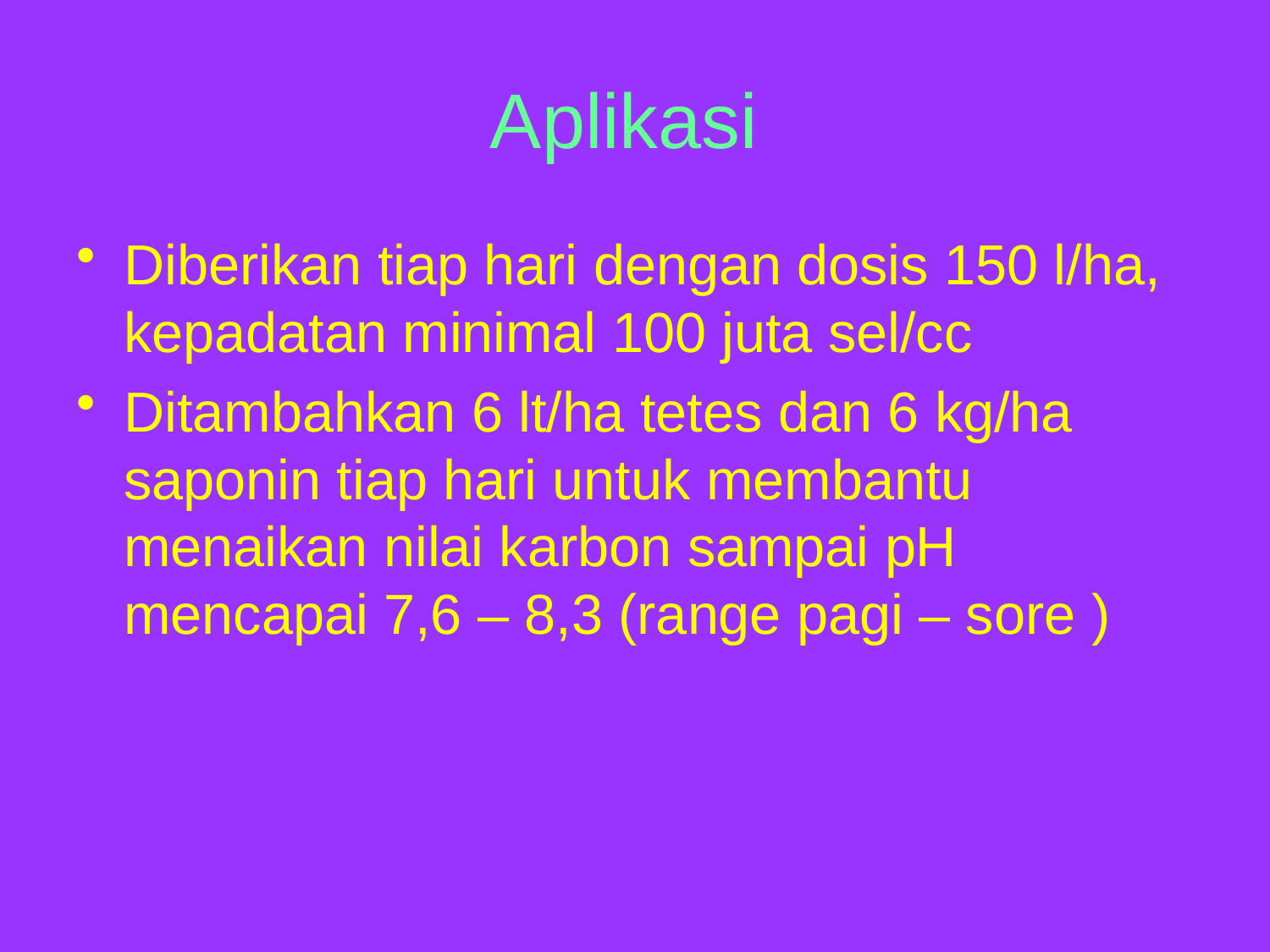

# Aplikasi
Diberikan tiap hari dengan dosis 150 l/ha, kepadatan minimal 100 juta sel/cc
Ditambahkan 6 lt/ha tetes dan 6 kg/ha saponin tiap hari untuk membantu menaikan nilai karbon sampai pH mencapai 7,6 – 8,3 (range pagi – sore )